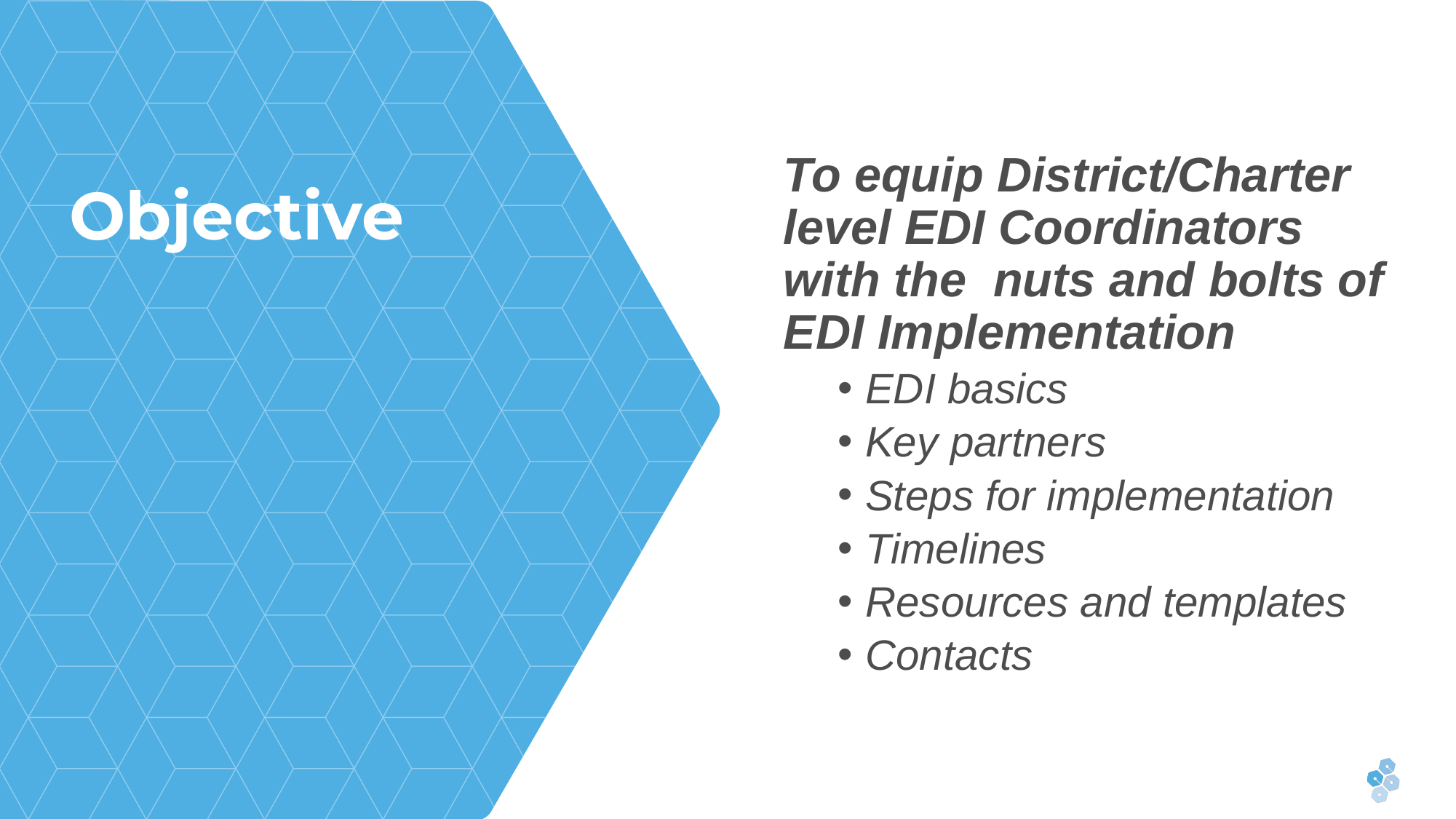

# Objective

To equip District/Charter level EDI Coordinators with the  nuts and bolts of EDI Implementation
EDI basics
Key partners
Steps for implementation
Timelines
Resources and templates
Contacts